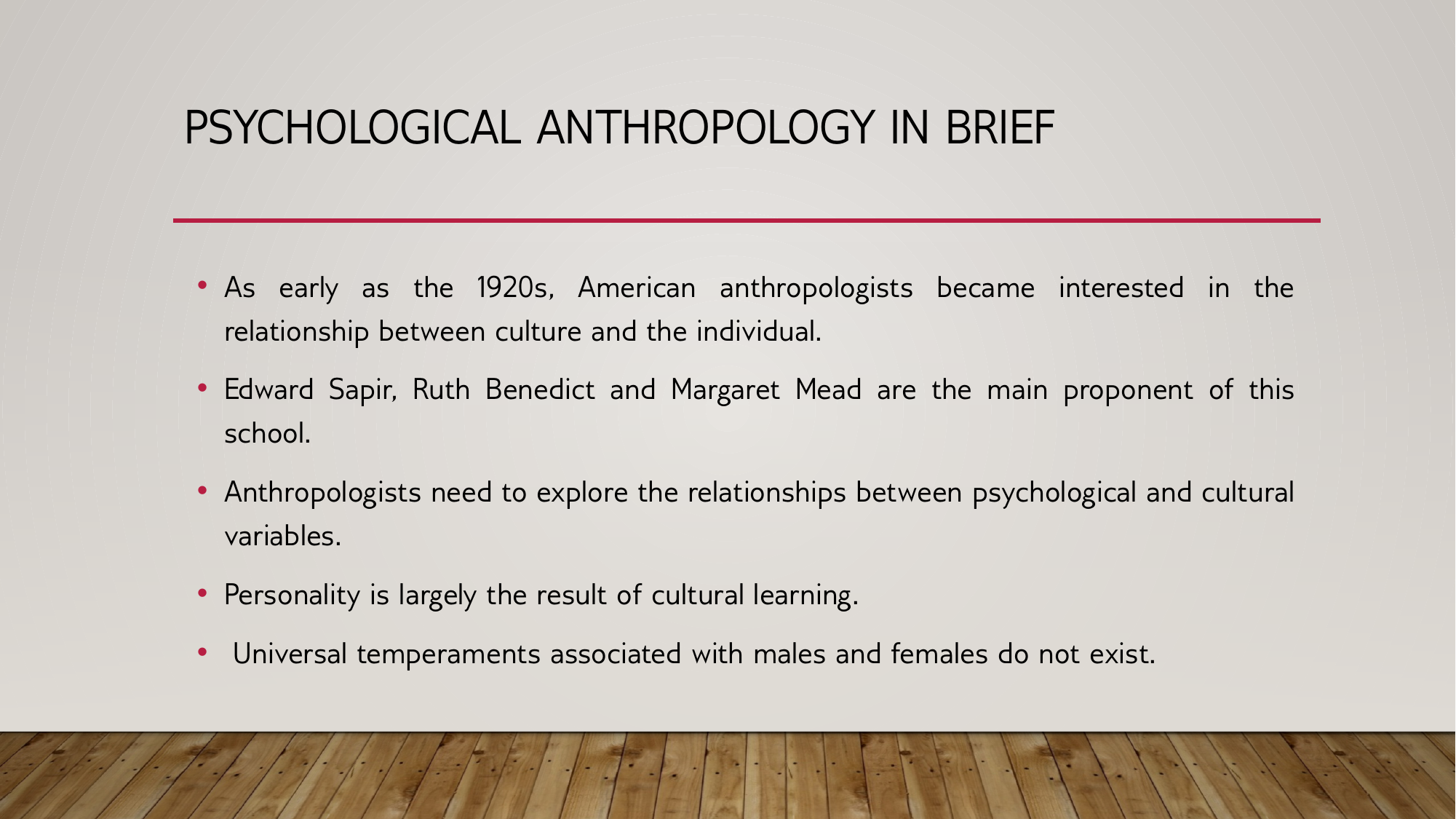

# Psychological Anthropology in Brief
As early as the 1920s, American anthropologists became interested in the relationship between culture and the individual.
Edward Sapir, Ruth Benedict and Margaret Mead are the main proponent of this school.
Anthropologists need to explore the relationships between psychological and cultural variables.
Personality is largely the result of cultural learning.
 Universal temperaments associated with males and females do not exist.